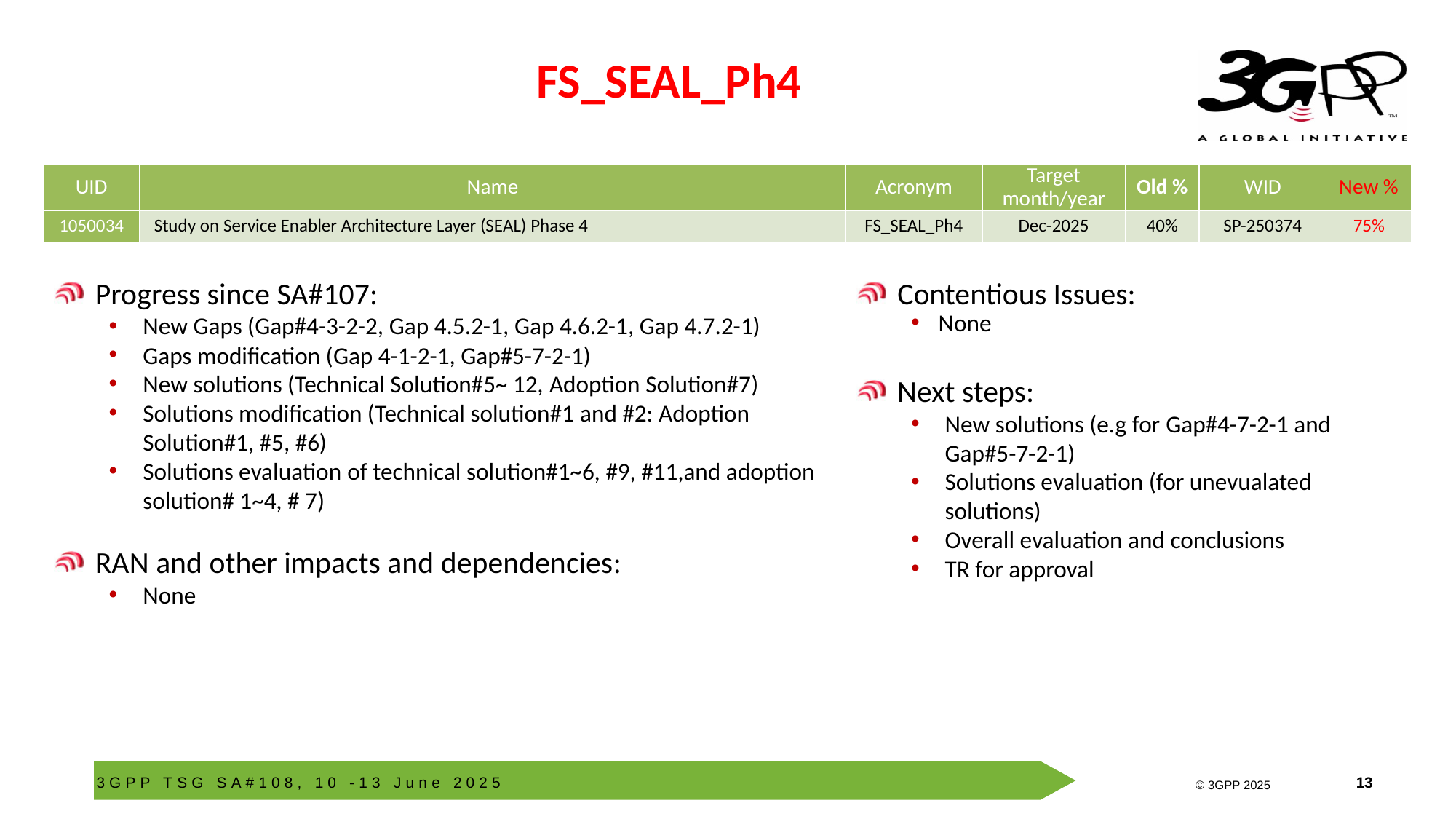

# FS_SEAL_Ph4
| UID | Name | Acronym | Target month/year | Old % | WID | New % |
| --- | --- | --- | --- | --- | --- | --- |
| 1050034 | Study on Service Enabler Architecture Layer (SEAL) Phase 4 | FS\_SEAL\_Ph4 | Dec-2025 | 40% | SP-250374 | 75% |
Progress since SA#107:
New Gaps (Gap#4-3-2-2, Gap 4.5.2-1, Gap 4.6.2-1, Gap 4.7.2-1)
Gaps modification (Gap 4-1-2-1, Gap#5-7-2-1)
New solutions (Technical Solution#5~ 12, Adoption Solution#7)
Solutions modification (Technical solution#1 and #2: Adoption Solution#1, #5, #6)
Solutions evaluation of technical solution#1~6, #9, #11,and adoption solution# 1~4, # 7)

RAN and other impacts and dependencies:
None
Contentious Issues:
None

Next steps:
New solutions (e.g for Gap#4-7-2-1 and Gap#5-7-2-1)
Solutions evaluation (for unevualated solutions)
Overall evaluation and conclusions
TR for approval